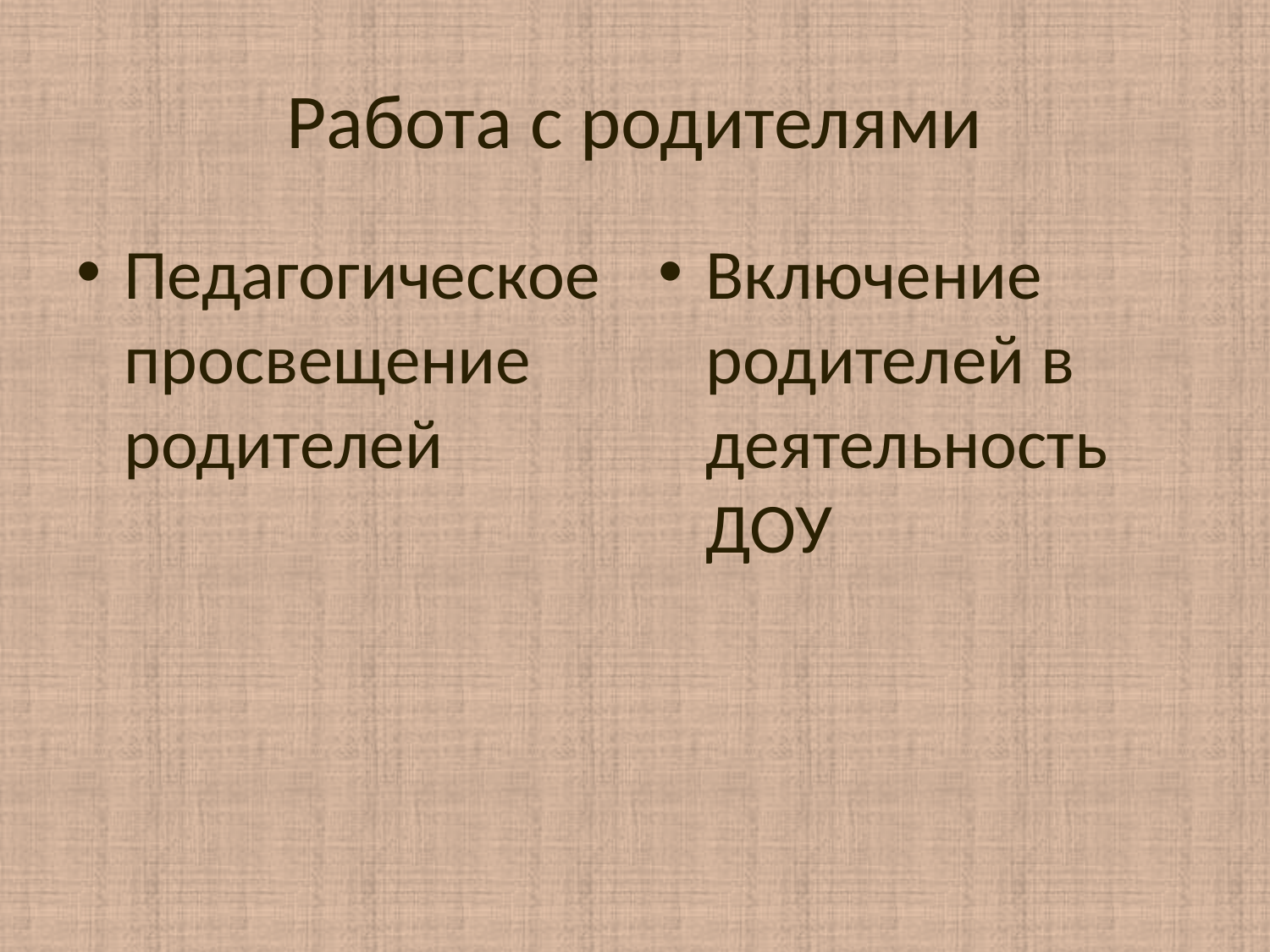

# Работа с родителями
Педагогическое просвещение родителей
Включение родителей в деятельность ДОУ